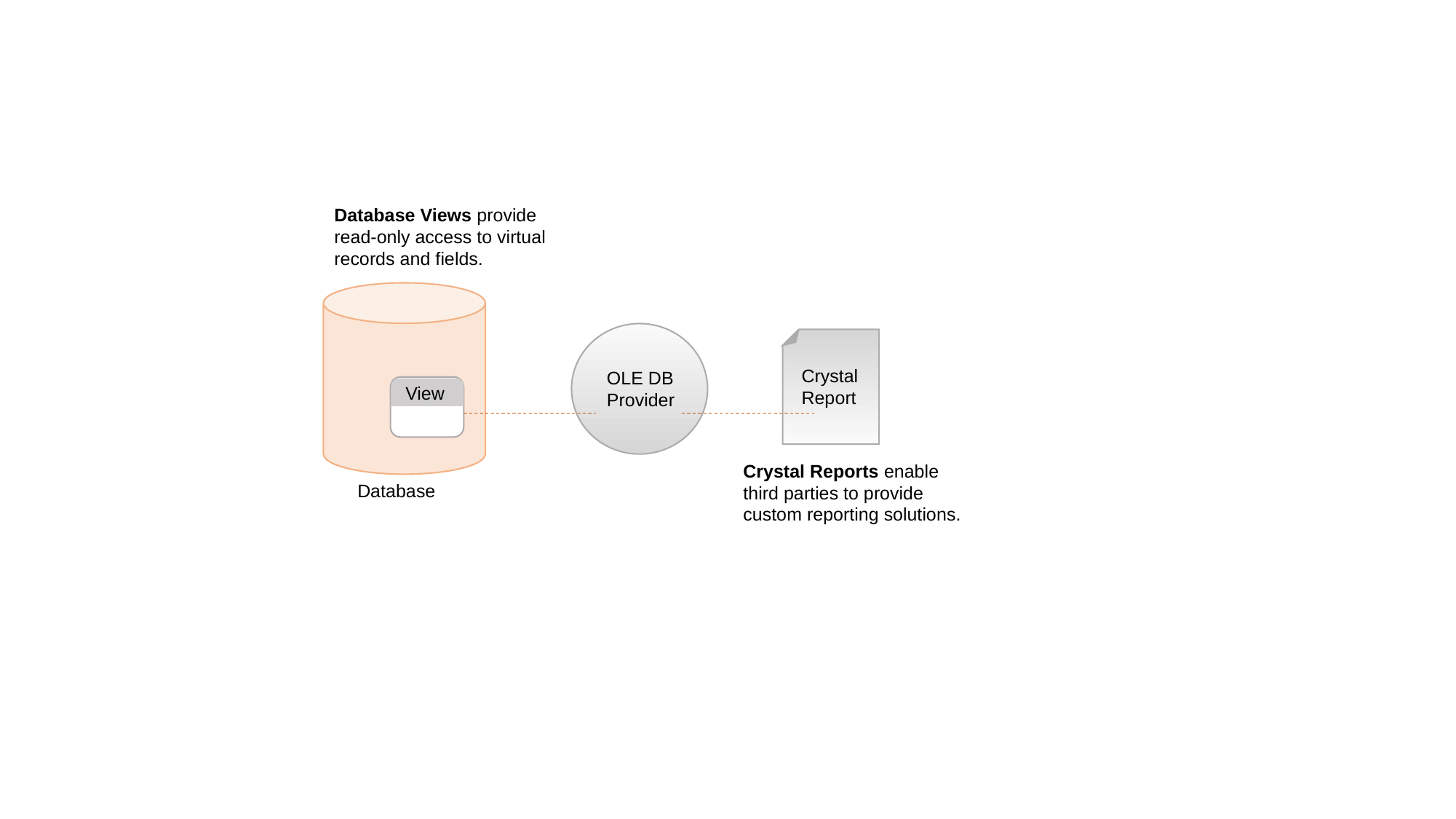

Database Views provide read-only access to virtual records and fields.

Crystal Report
OLE DB Provider

View

Crystal Reports enable third parties to provide custom reporting solutions.
Database